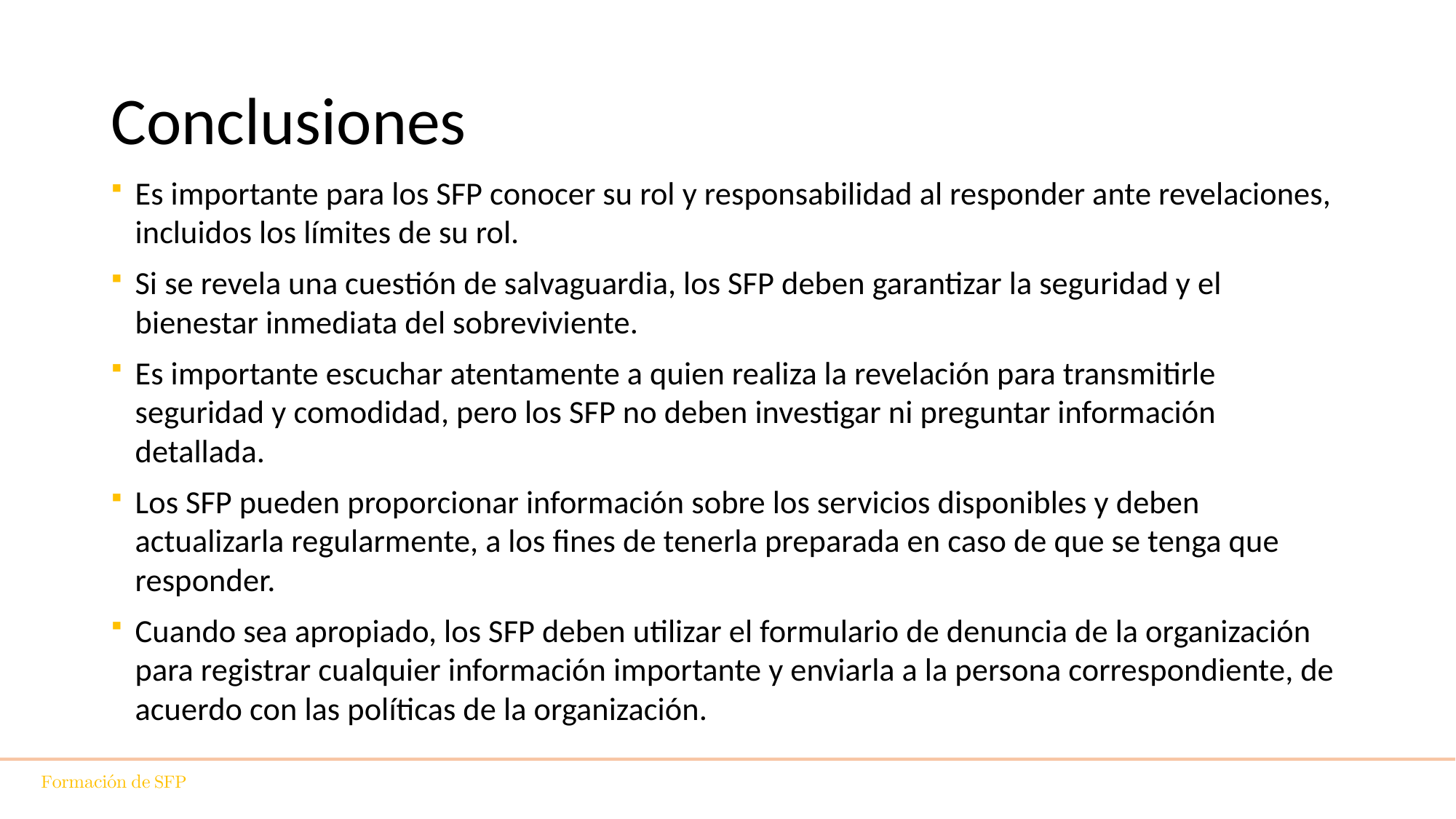

# Conclusiones
Es importante para los SFP conocer su rol y responsabilidad al responder ante revelaciones, incluidos los límites de su rol.
Si se revela una cuestión de salvaguardia, los SFP deben garantizar la seguridad y el bienestar inmediata del sobreviviente.
Es importante escuchar atentamente a quien realiza la revelación para transmitirle seguridad y comodidad, pero los SFP no deben investigar ni preguntar información detallada.
Los SFP pueden proporcionar información sobre los servicios disponibles y deben actualizarla regularmente, a los fines de tenerla preparada en caso de que se tenga que responder.
Cuando sea apropiado, los SFP deben utilizar el formulario de denuncia de la organización para registrar cualquier información importante y enviarla a la persona correspondiente, de acuerdo con las políticas de la organización.

Formación de SFP